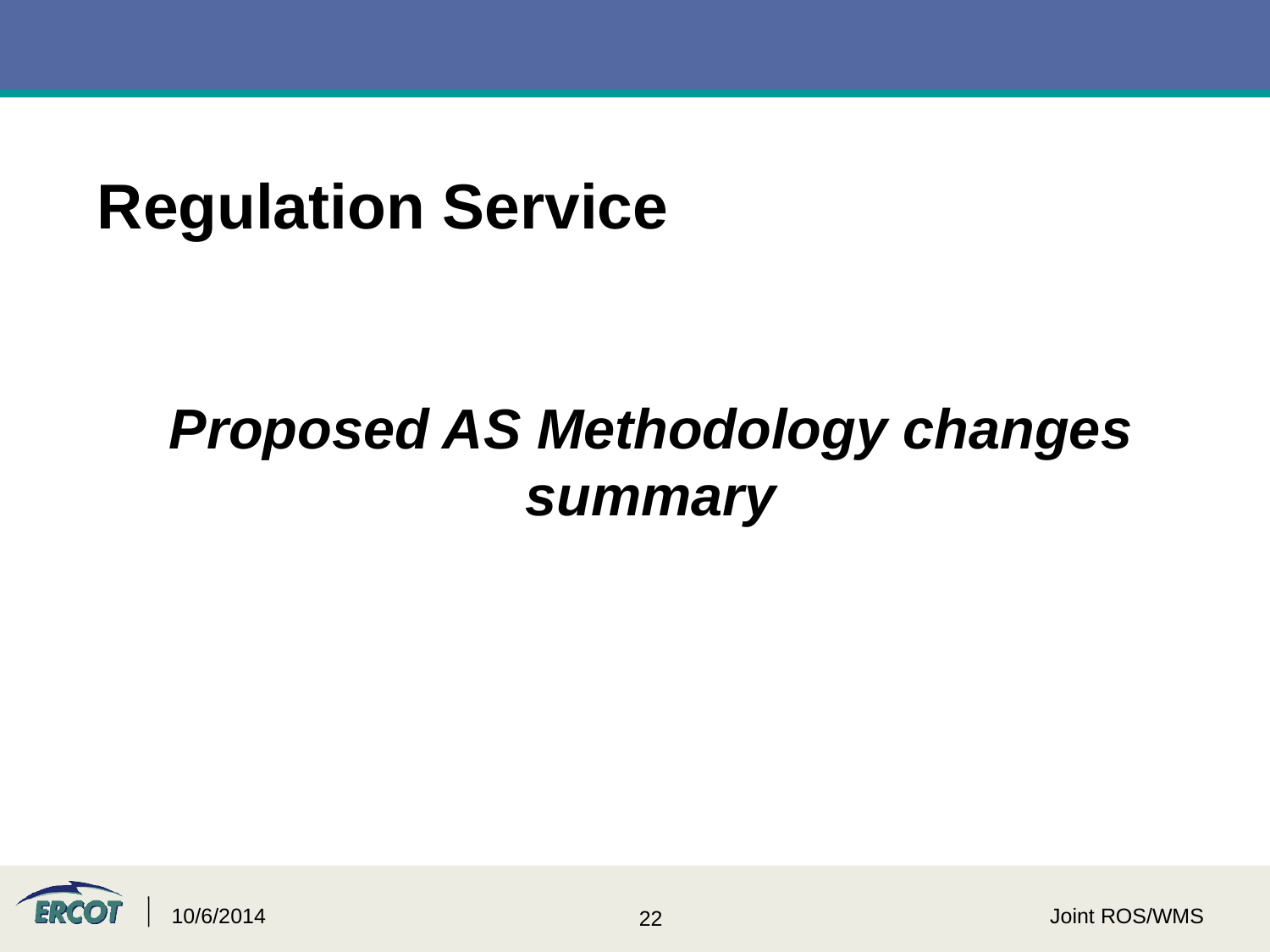

Regulation Service

Proposed AS Methodology changes summary
10/6/2014
Joint ROS/WMS